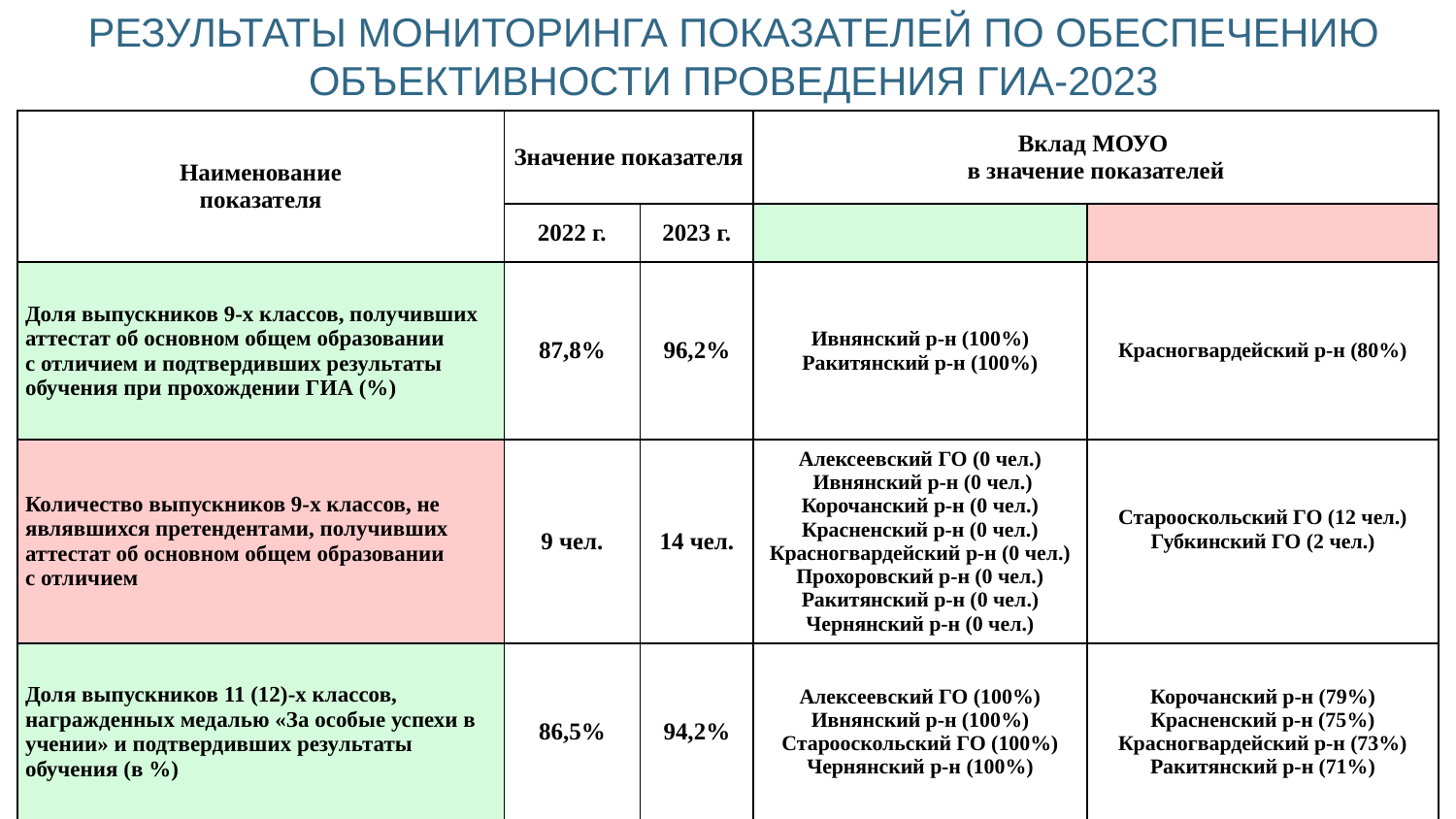

РЕЗУЛЬТАТЫ МОНИТОРИНГА ПОКАЗАТЕЛЕЙ ПО ОБЕСПЕЧЕНИЮ ОБЪЕКТИВНОСТИ ПРОВЕДЕНИЯ ГИА-2023
| Наименование показателя | Значение показателя |  | Вклад МОУО в значение показателей |  |
| --- | --- | --- | --- | --- |
|  | 2022 г. | 2023 г. |  |  |
| Доля выпускников 9-х классов, получивших аттестат об основном общем образовании с отличием и подтвердивших результаты обучения при прохождении ГИА (%) | 87,8% | 96,2% | Ивнянский р-н (100%) Ракитянский р-н (100%) | Красногвардейский р-н (80%) |
| Количество выпускников 9-х классов, не являвшихся претендентами, получивших аттестат об основном общем образовании с отличием | 9 чел. | 14 чел. | Алексеевский ГО (0 чел.) Ивнянский р-н (0 чел.) Корочанский р-н (0 чел.) Красненский р-н (0 чел.) Красногвардейский р-н (0 чел.) Прохоровский р-н (0 чел.) Ракитянский р-н (0 чел.) Чернянский р-н (0 чел.) | Старооскольский ГО (12 чел.) Губкинский ГО (2 чел.) |
| Доля выпускников 11 (12)-х классов, награжденных медалью «За особые успехи в учении» и подтвердивших результаты обучения (в %) | 86,5% | 94,2% | Алексеевский ГО (100%) Ивнянский р-н (100%) Старооскольский ГО (100%) Чернянский р-н (100%) | Корочанский р-н (79%) Красненский р-н (75%) Красногвардейский р-н (73%) Ракитянский р-н (71%) |